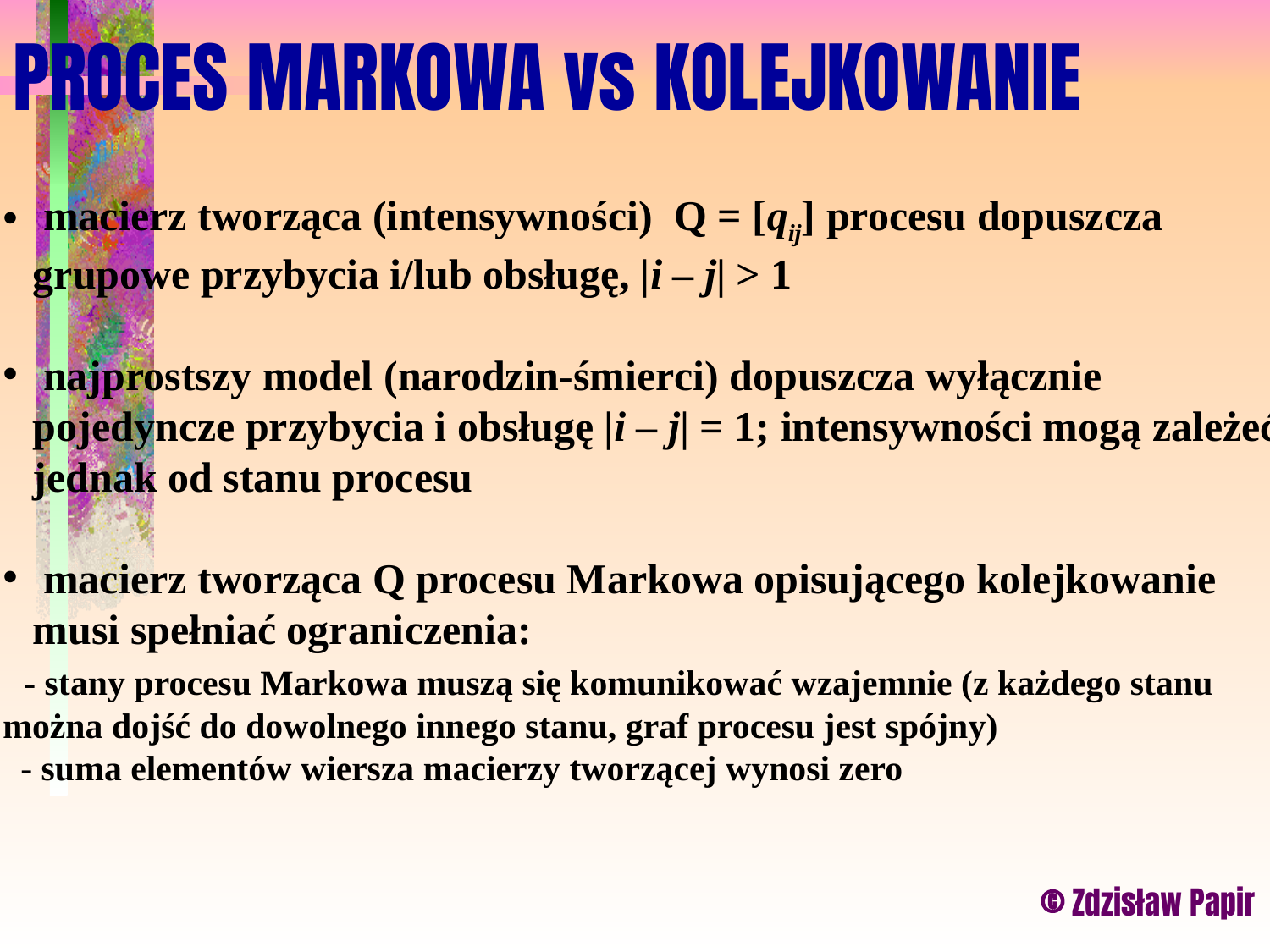

PROCES MARKOWA vs KOLEJKOWANIE
 macierz tworząca (intensywności)  Q = [qij] procesu dopuszcza
grupowe przybycia i/lub obsługę, |i – j| > 1

 najprostszy model (narodzin-śmierci) dopuszcza wyłącznie
pojedyncze przybycia i obsługę |i – j| = 1; intensywności mogą zależeć
jednak od stanu procesu

 macierz tworząca Q procesu Markowa opisującego kolejkowanie
musi spełniać ograniczenia:
  - stany procesu Markowa muszą się komunikować wzajemnie (z każdego stanu
można dojść do dowolnego innego stanu, graf procesu jest spójny)
  - suma elementów wiersza macierzy tworzącej wynosi zero
© Zdzisław Papir